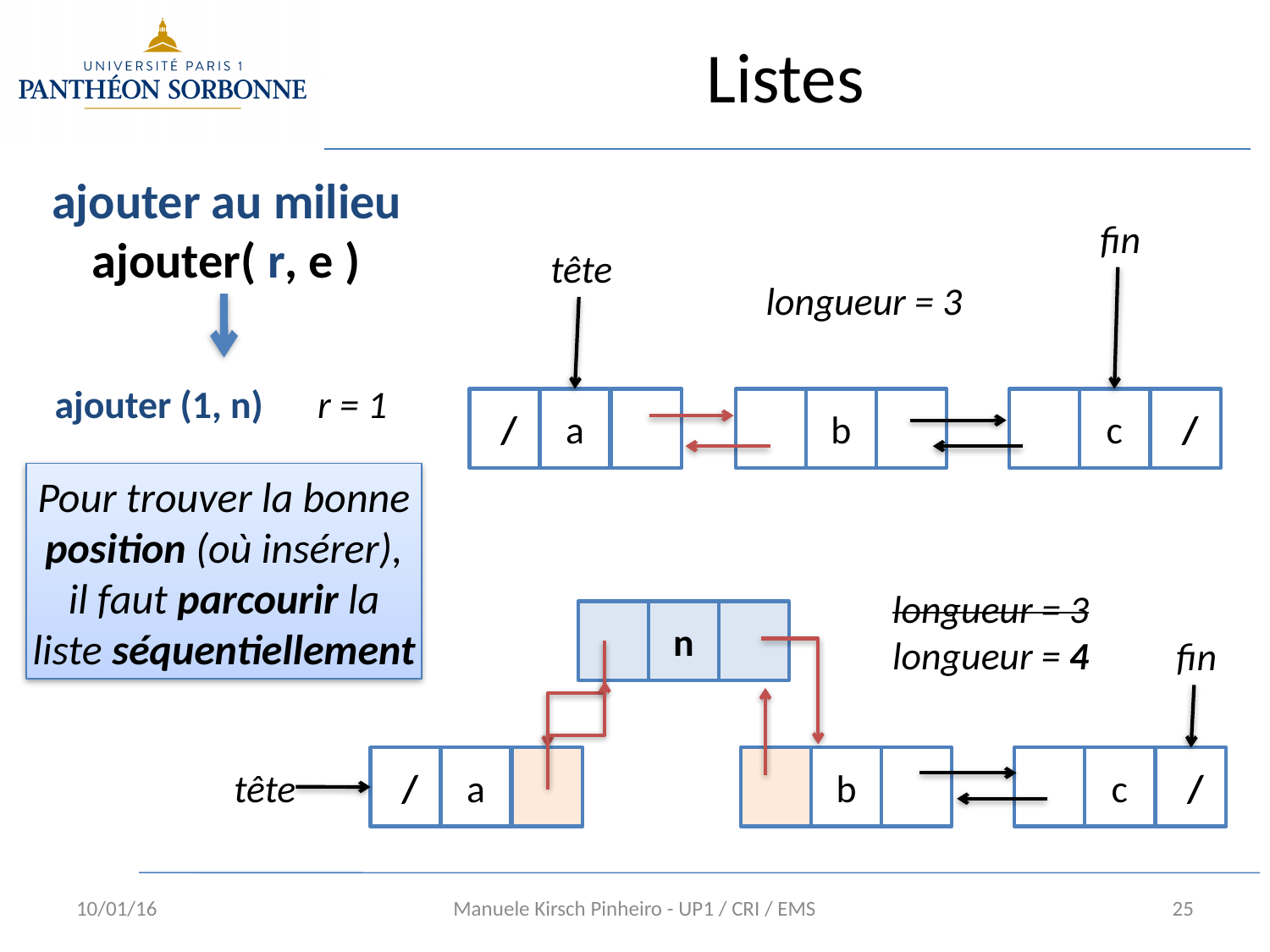

# Listes
ajouter au milieu
ajouter( r, e )
fin
tête
longueur = 3
ajouter (1, n)
r = 1
 /
a

b

c
 /
Pour trouver la bonne position (où insérer), il faut parcourir la liste séquentiellement
longueur = 3
longueur = 4

n

 /
a

b

c
 /
fin
tête
10/01/16
Manuele Kirsch Pinheiro - UP1 / CRI / EMS
25